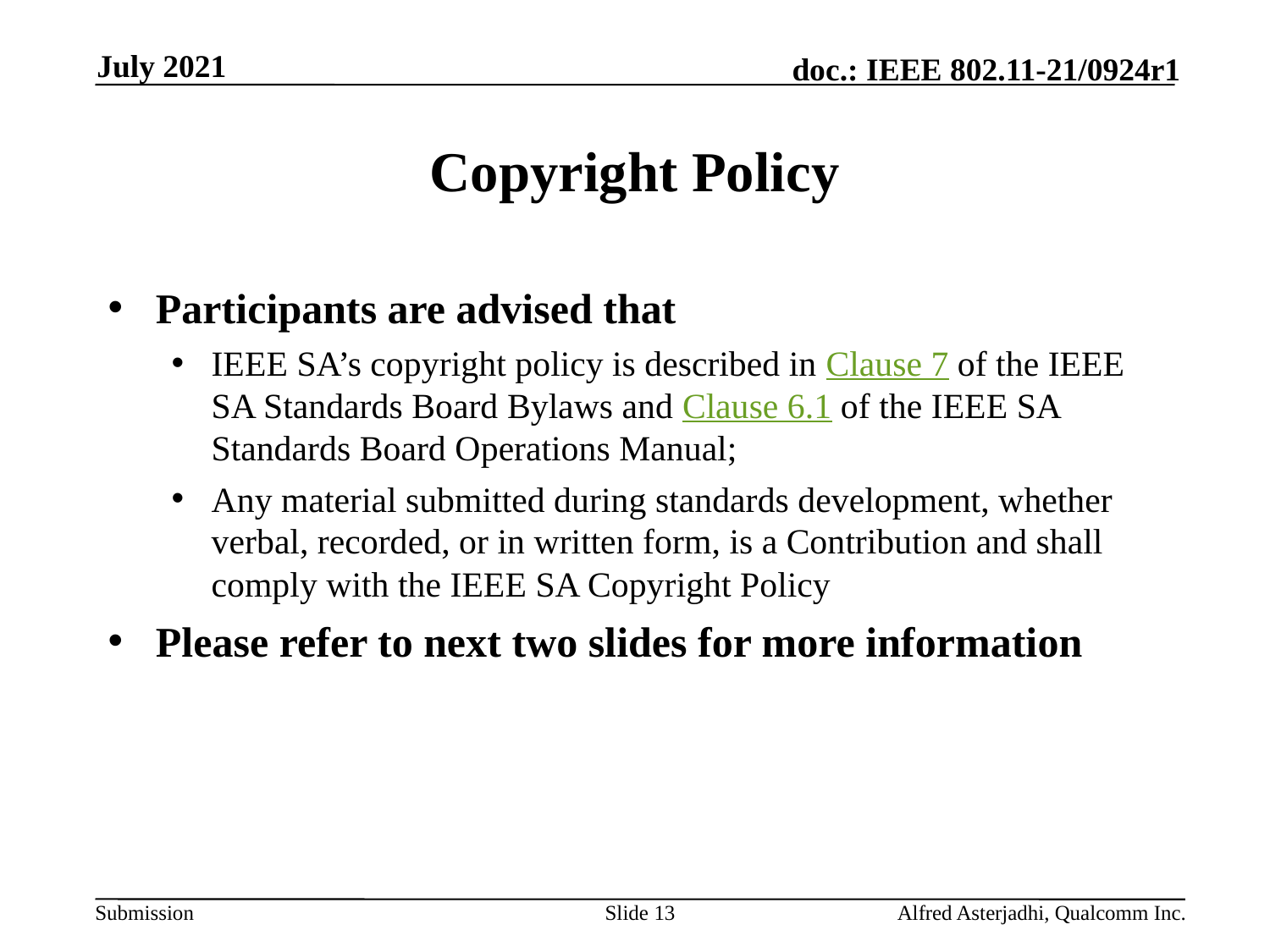

July 2021
# Copyright Policy
Participants are advised that
IEEE SA’s copyright policy is described in Clause 7 of the IEEE SA Standards Board Bylaws and Clause 6.1 of the IEEE SA Standards Board Operations Manual;
Any material submitted during standards development, whether verbal, recorded, or in written form, is a Contribution and shall comply with the IEEE SA Copyright Policy
Please refer to next two slides for more information
Slide 13
Alfred Asterjadhi, Qualcomm Inc.